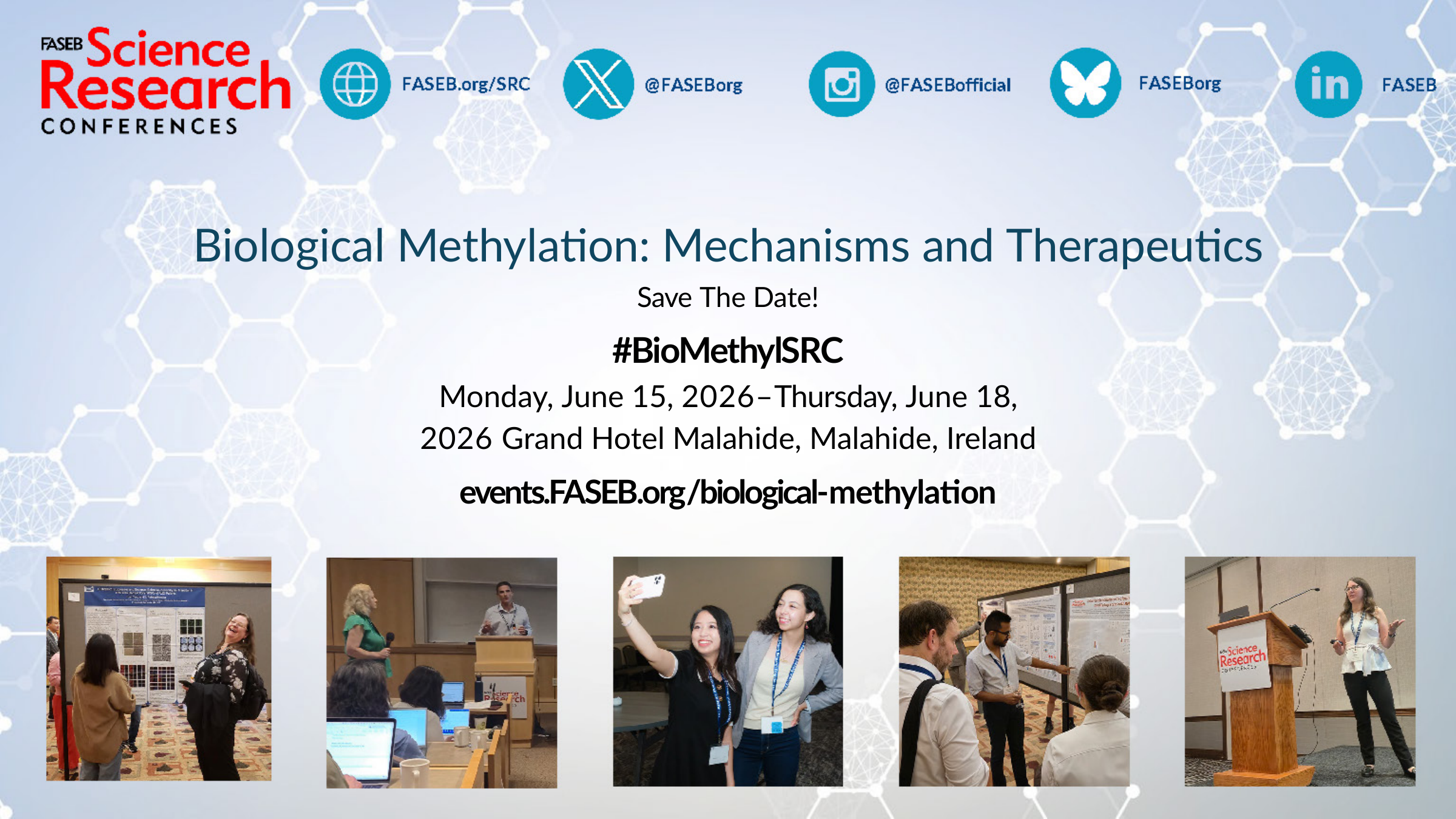

# Biological Methylation: Mechanisms and Therapeutics
Save The Date!
#BioMethylSRC
Monday, June 15, 2026–Thursday, June 18, 2026 Grand Hotel Malahide, Malahide, Ireland
events.FASEB.org/biological-methylation